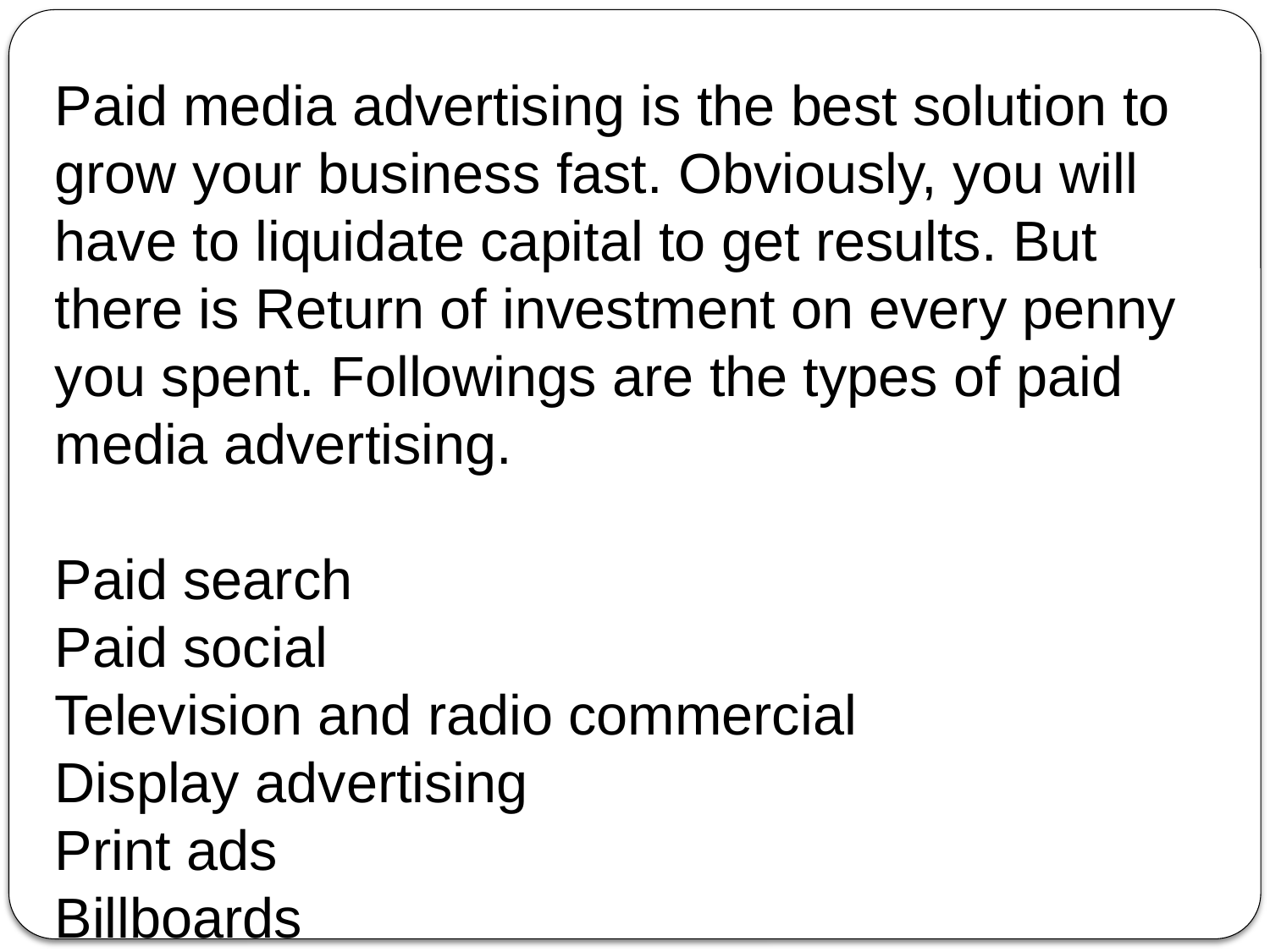

Paid media advertising is the best solution to grow your business fast. Obviously, you will have to liquidate capital to get results. But there is Return of investment on every penny you spent. Followings are the types of paid media advertising.

Paid search
Paid social
Television and radio commercial
Display advertising
Print ads
Billboards